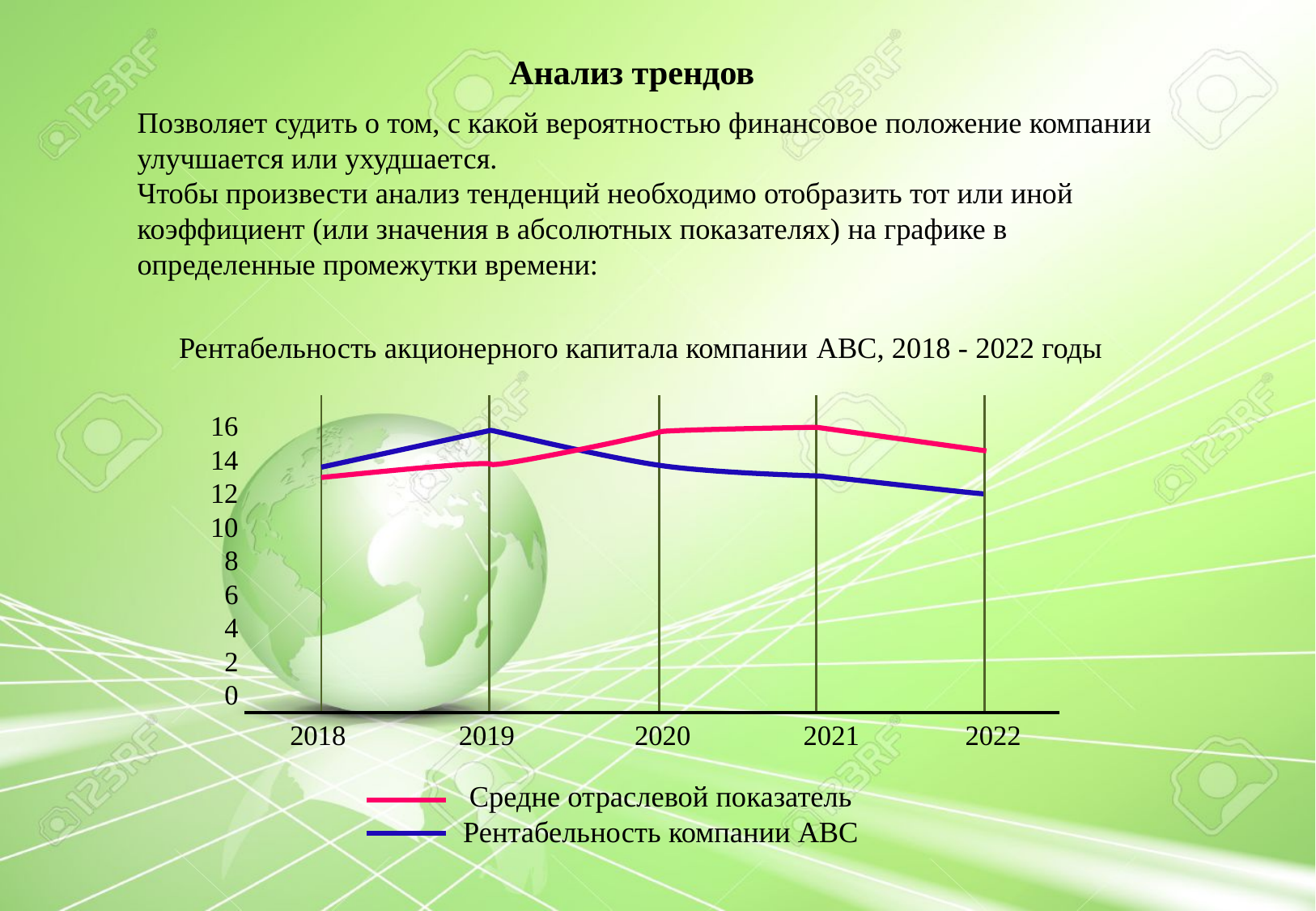

Анализ трендов
Позволяет судить о том, с какой вероятностью финансовое положение компании улучшается или ухудшается.
Чтобы произвести анализ тенденций необходимо отобразить тот или иной коэффициент (или значения в абсолютных показателях) на графике в определенные промежутки времени:

Средне отраслевой показатель
Рентабельность компании АВС
Рентабельность акционерного капитала компании ABC, 2018 - 2022 годы
16
14
12
10
8
6
4
2
0

2018                2019                 2020                2021               2022